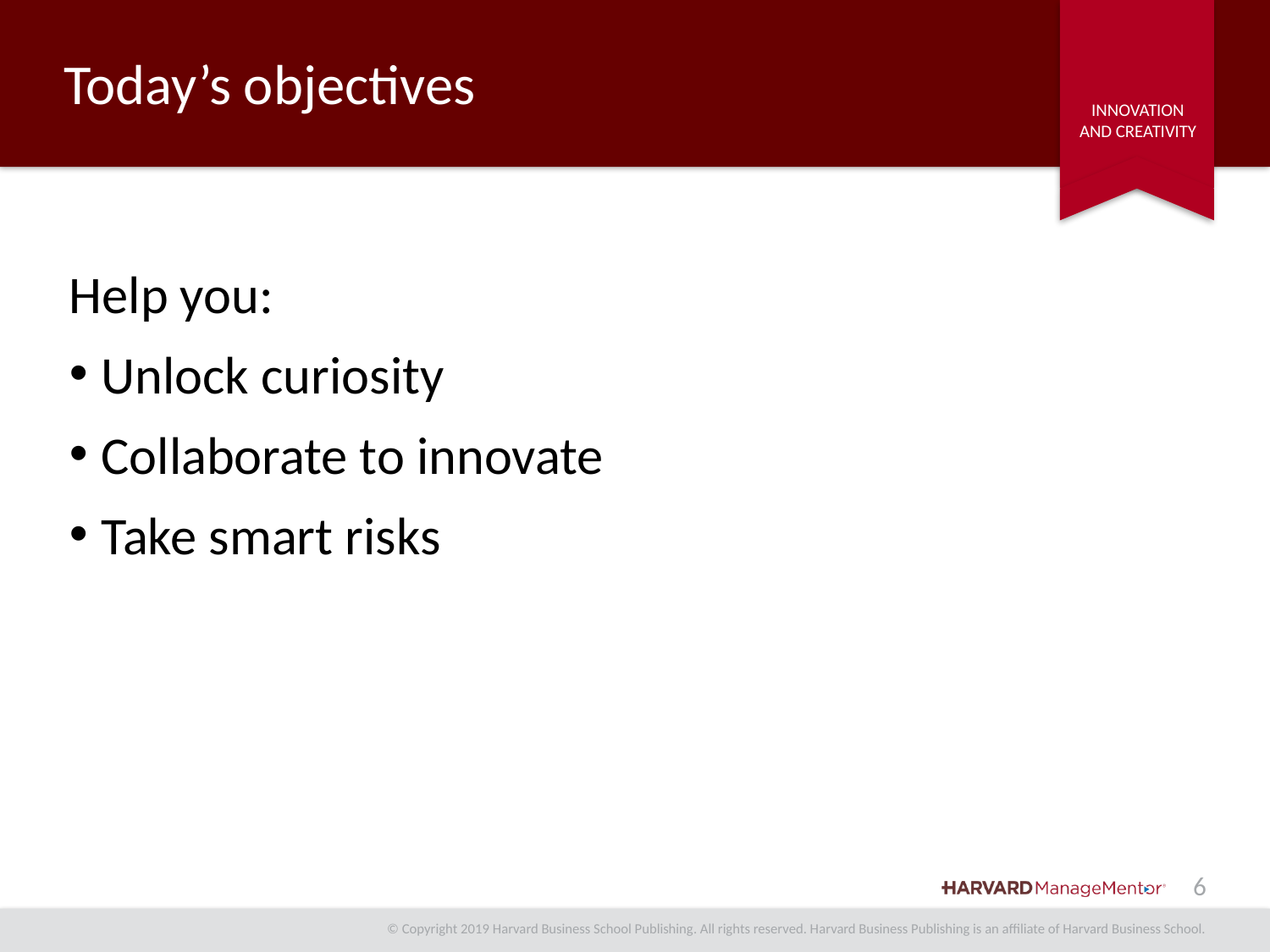

# Today’s objectives
Help you:
Unlock curiosity
Collaborate to innovate
Take smart risks